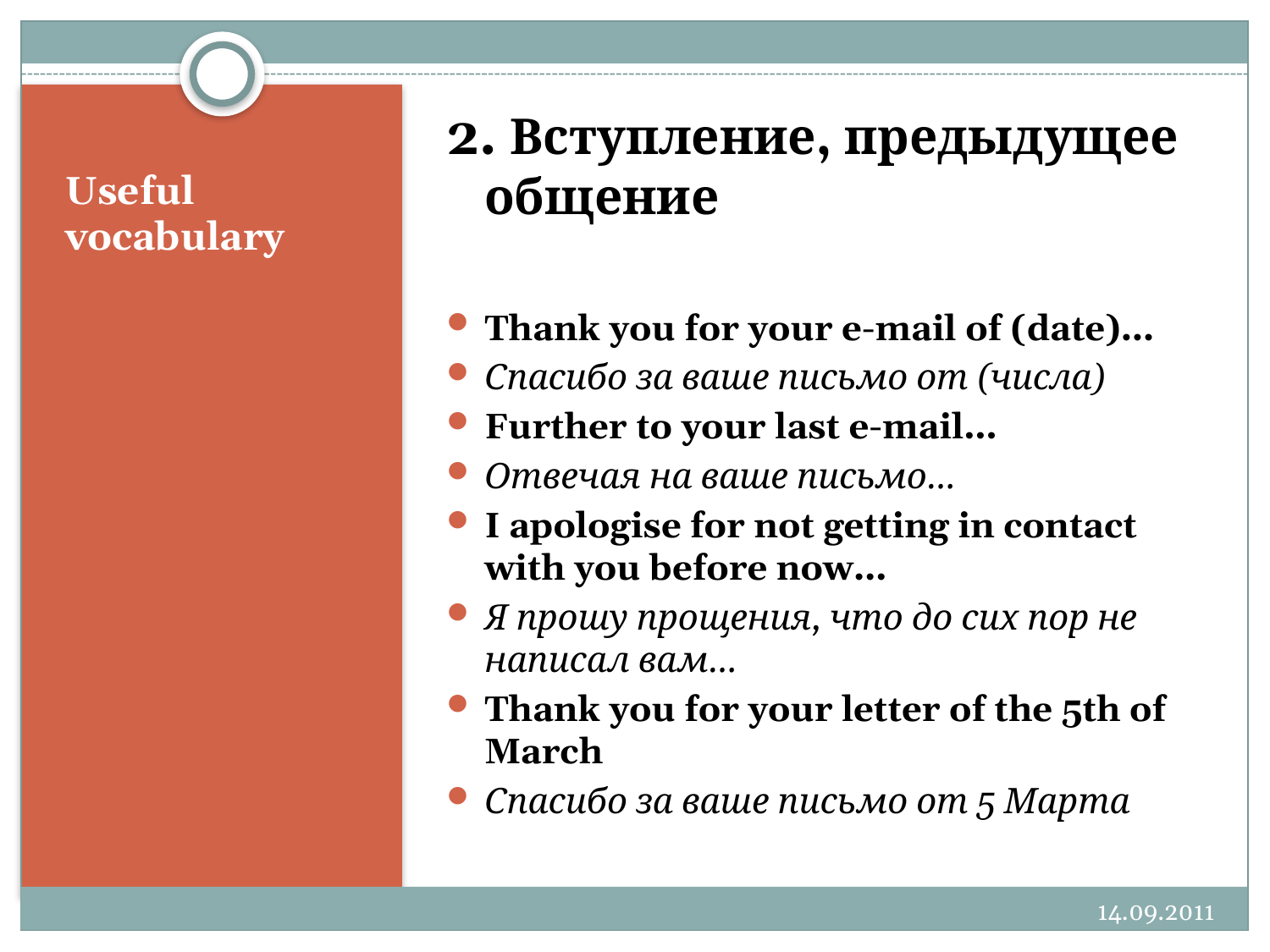

2. Вступление, предыдущее общение

Thank you for your e-mail of (date)…
Спасибо за ваше письмо от (числа)
Further to your last e-mail…
Отвечая на ваше письмо…
I apologise for not getting in contact with you before now…
Я прошу прощения, что до сих пор не написал вам…
Thank you for your letter of the 5th of March
Спасибо за ваше письмо от 5 Марта

# Useful vocabulary
14.09.2011